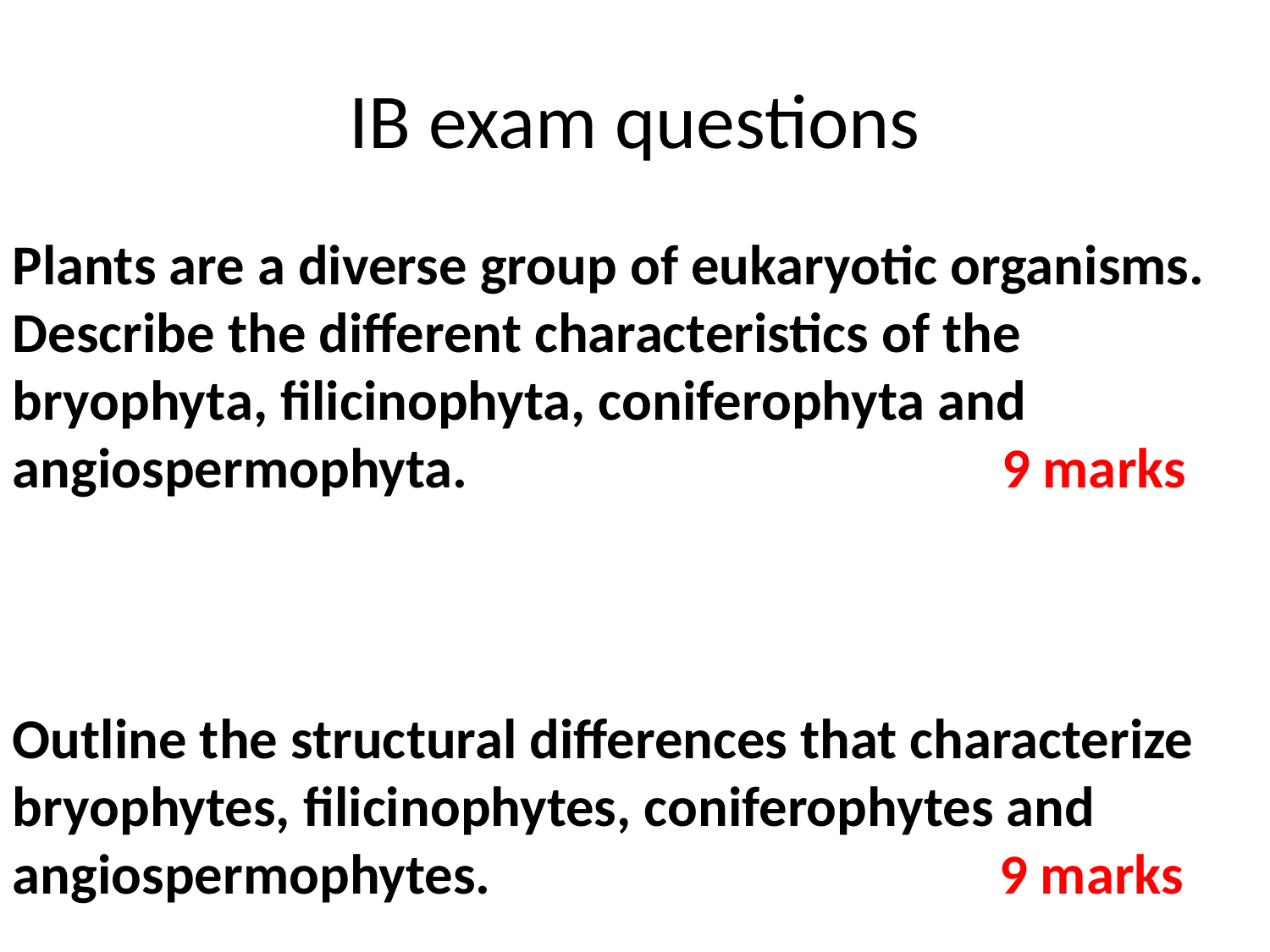

# IB exam questions
Plants are a diverse group of eukaryotic organisms. Describe the different characteristics of the bryophyta, filicinophyta, coniferophyta and angiospermophyta.                                          9 marks

Outline the structural differences that characterize bryophytes, filicinophytes, coniferophytes and angiospermophytes.                                        9 marks